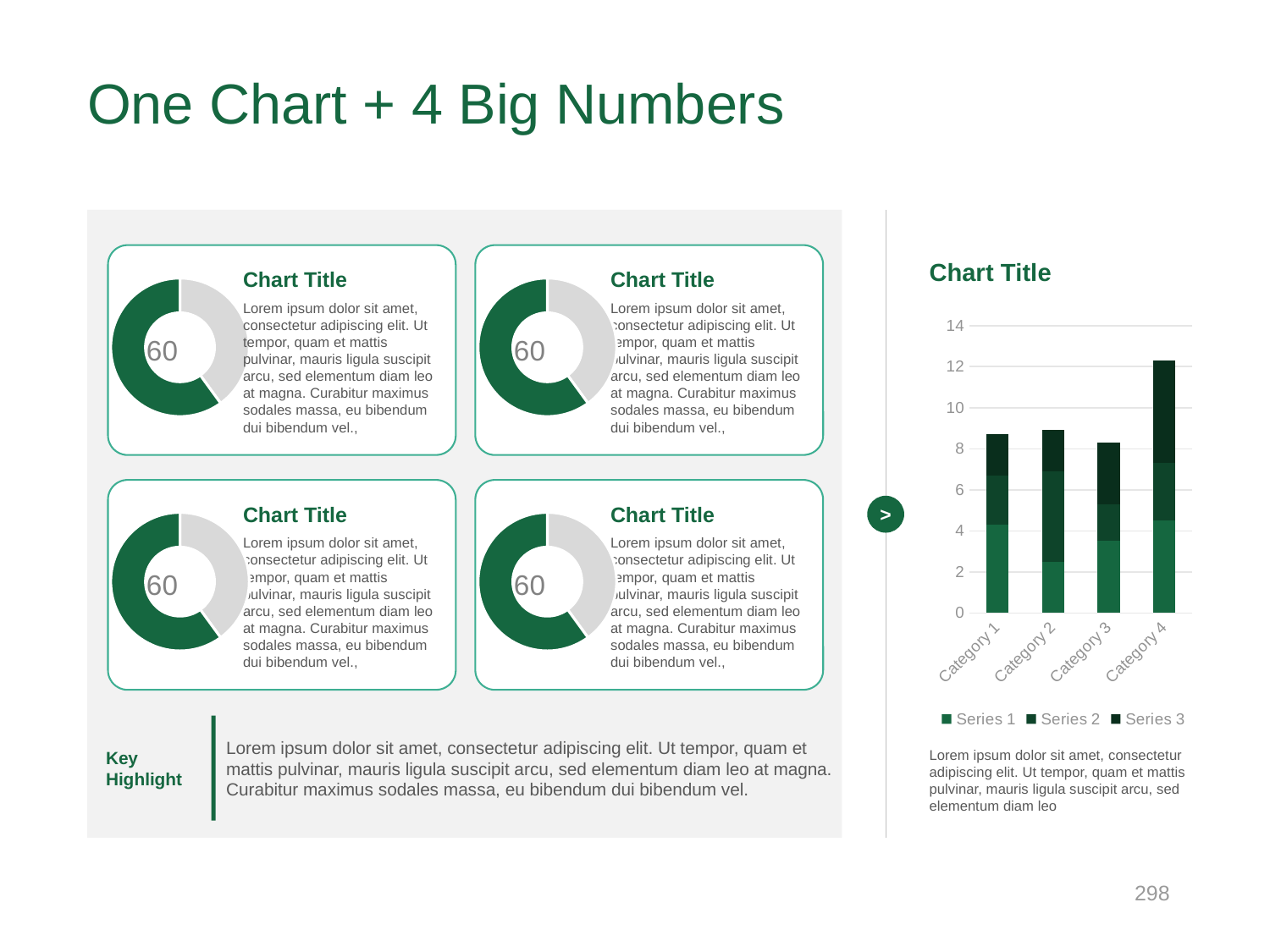

# One Chart + 4 Big Numbers

Chart Title

### Chart

| Category | Sales |
|---|---|
| 1st Qtr | 40.0 |
| 2nd Qtr | 60.0 |

### Chart

| Category | Sales |
|---|---|
| 1st Qtr | 40.0 |
| 2nd Qtr | 60.0 |
Chart Title
Chart Title
Lorem ipsum dolor sit amet, consectetur adipiscing elit. Ut tempor, quam et mattis pulvinar, mauris ligula suscipit arcu, sed elementum diam leo at magna. Curabitur maximus sodales massa, eu bibendum dui bibendum vel.,
Lorem ipsum dolor sit amet, consectetur adipiscing elit. Ut tempor, quam et mattis pulvinar, mauris ligula suscipit arcu, sed elementum diam leo at magna. Curabitur maximus sodales massa, eu bibendum dui bibendum vel.,

### Chart

| Category | Series 1 | Series 2 | Series 3 |
|---|---|---|---|
| Category 1 | 4.3 | 2.4 | 2.0 |
| Category 2 | 2.5 | 4.4 | 2.0 |
| Category 3 | 3.5 | 1.8 | 3.0 |
| Category 4 | 4.5 | 2.8 | 5.0 |

### Chart

| Category | Sales |
|---|---|
| 1st Qtr | 40.0 |
| 2nd Qtr | 60.0 |

### Chart

| Category | Sales |
|---|---|
| 1st Qtr | 40.0 |
| 2nd Qtr | 60.0 |
Chart Title
Chart Title
>
Lorem ipsum dolor sit amet, consectetur adipiscing elit. Ut tempor, quam et mattis pulvinar, mauris ligula suscipit arcu, sed elementum diam leo at magna. Curabitur maximus sodales massa, eu bibendum dui bibendum vel.,
Lorem ipsum dolor sit amet, consectetur adipiscing elit. Ut tempor, quam et mattis pulvinar, mauris ligula suscipit arcu, sed elementum diam leo at magna. Curabitur maximus sodales massa, eu bibendum dui bibendum vel.,

Lorem ipsum dolor sit amet, consectetur adipiscing elit. Ut tempor, quam et mattis pulvinar, mauris ligula suscipit arcu, sed elementum diam leo at magna. Curabitur maximus sodales massa, eu bibendum dui bibendum vel.
Key Highlight
Lorem ipsum dolor sit amet, consectetur adipiscing elit. Ut tempor, quam et mattis pulvinar, mauris ligula suscipit arcu, sed elementum diam leo
298